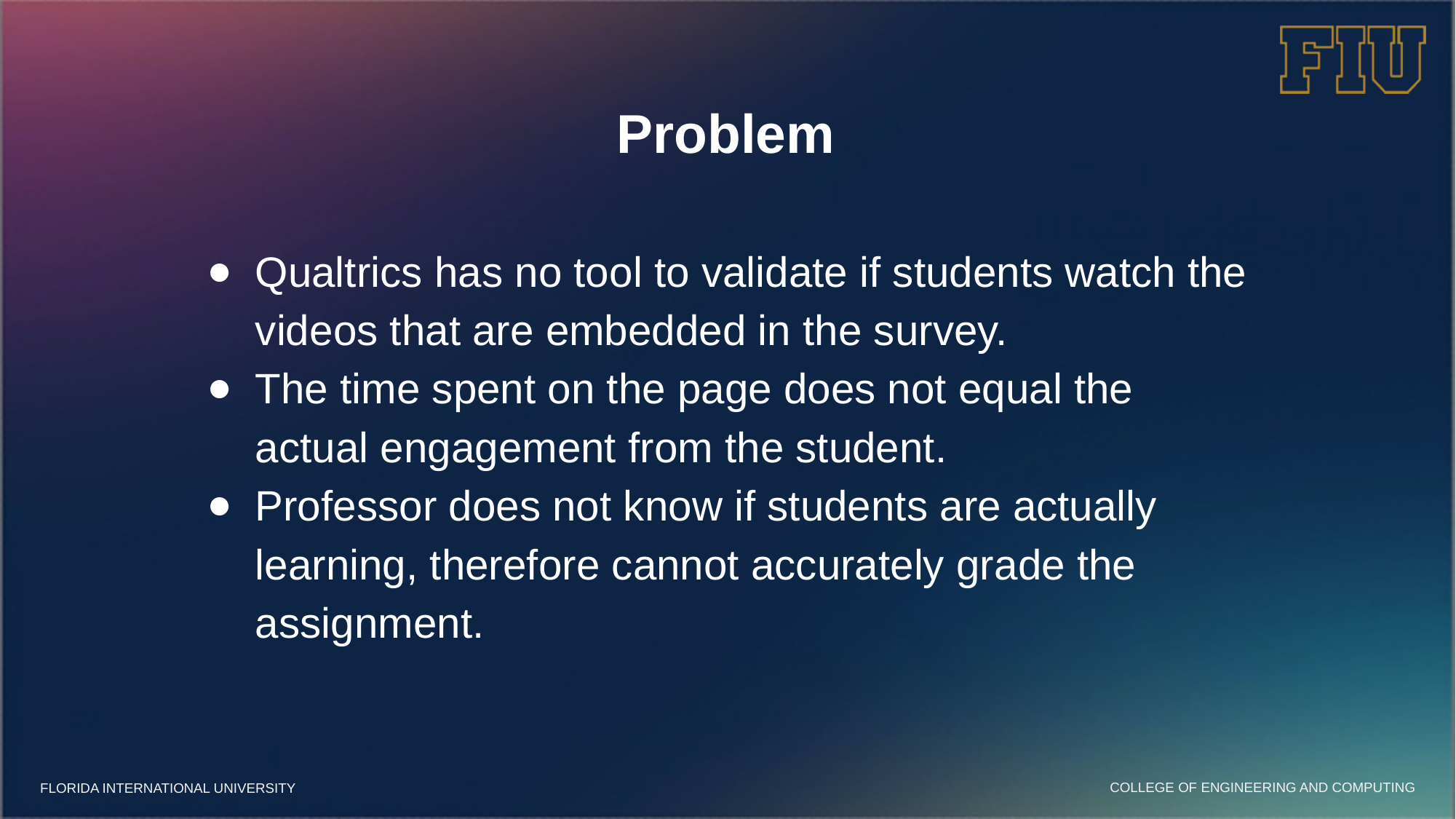

# Problem
Qualtrics has no tool to validate if students watch the videos that are embedded in the survey.
The time spent on the page does not equal the actual engagement from the student.
Professor does not know if students are actually learning, therefore cannot accurately grade the assignment.